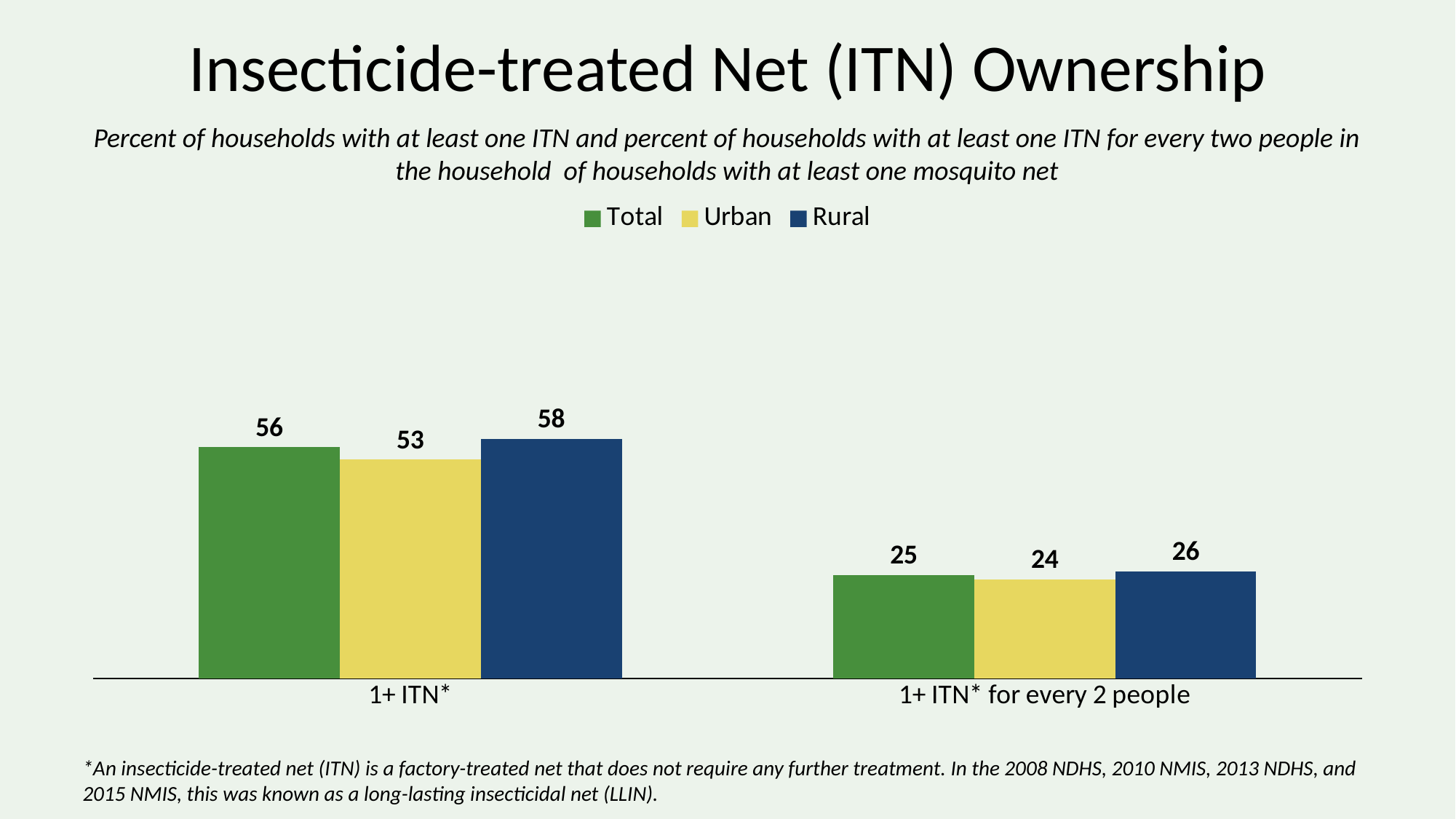

# Insecticide-treated Net (ITN) Ownership
Percent of households with at least one ITN and percent of households with at least one ITN for every two people in the household  of households with at least one mosquito net

### Chart

| Category | Total | Urban | Rural |
|---|---|---|---|
| 1+ ITN* | 56.0 | 53.0 | 58.0 |
| 1+ ITN* for every 2 people | 25.0 | 24.0 | 26.0 |
*An insecticide-treated net (ITN) is a factory-treated net that does not require any further treatment. In the 2008 NDHS, 2010 NMIS, 2013 NDHS, and 2015 NMIS, this was known as a long-lasting insecticidal net (LLIN).